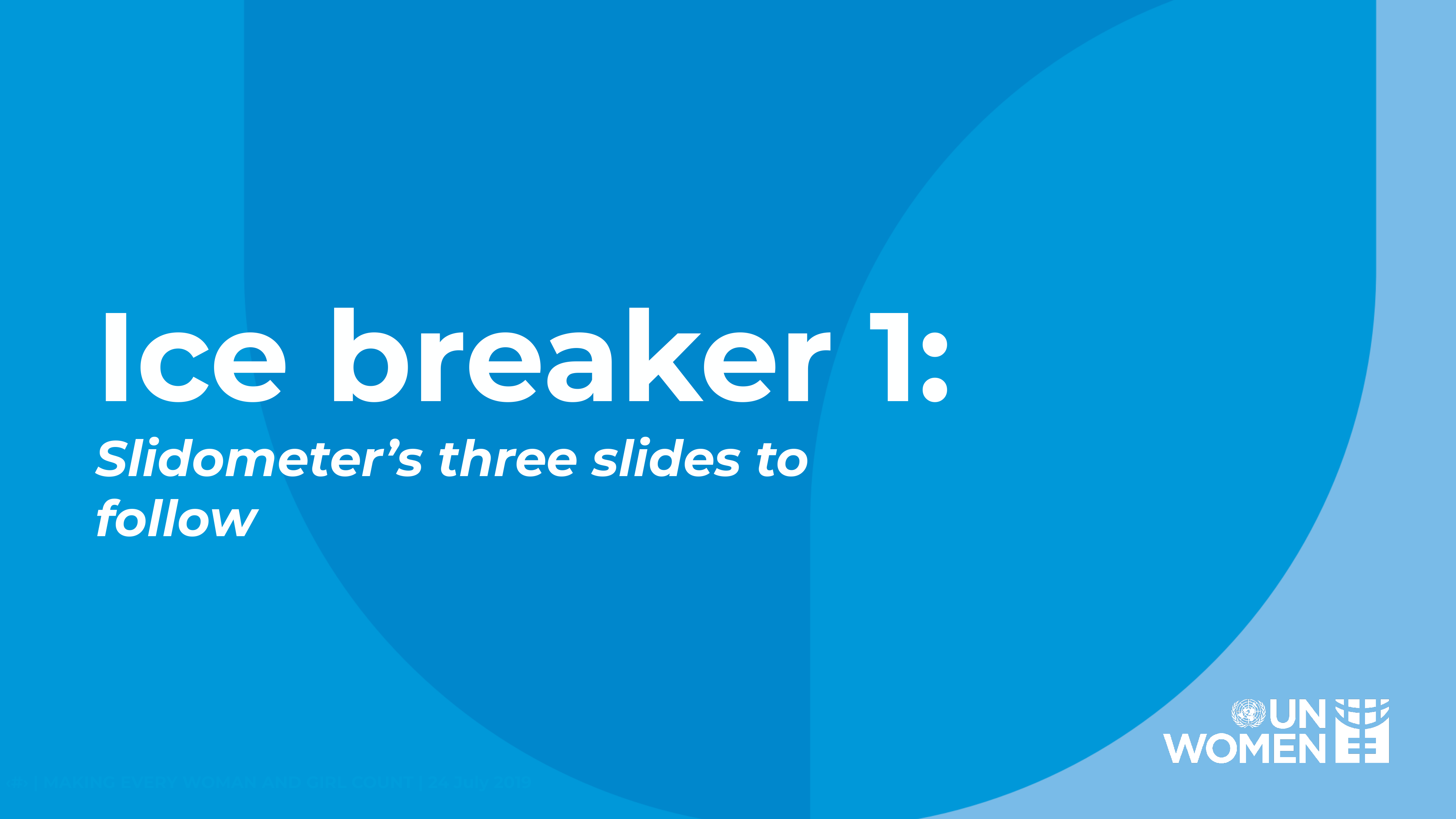

Ice breaker 1:
Slidometer’s three slides to follow
‹#› | MAKING EVERY WOMAN AND GIRL COUNT | 24 July 2019